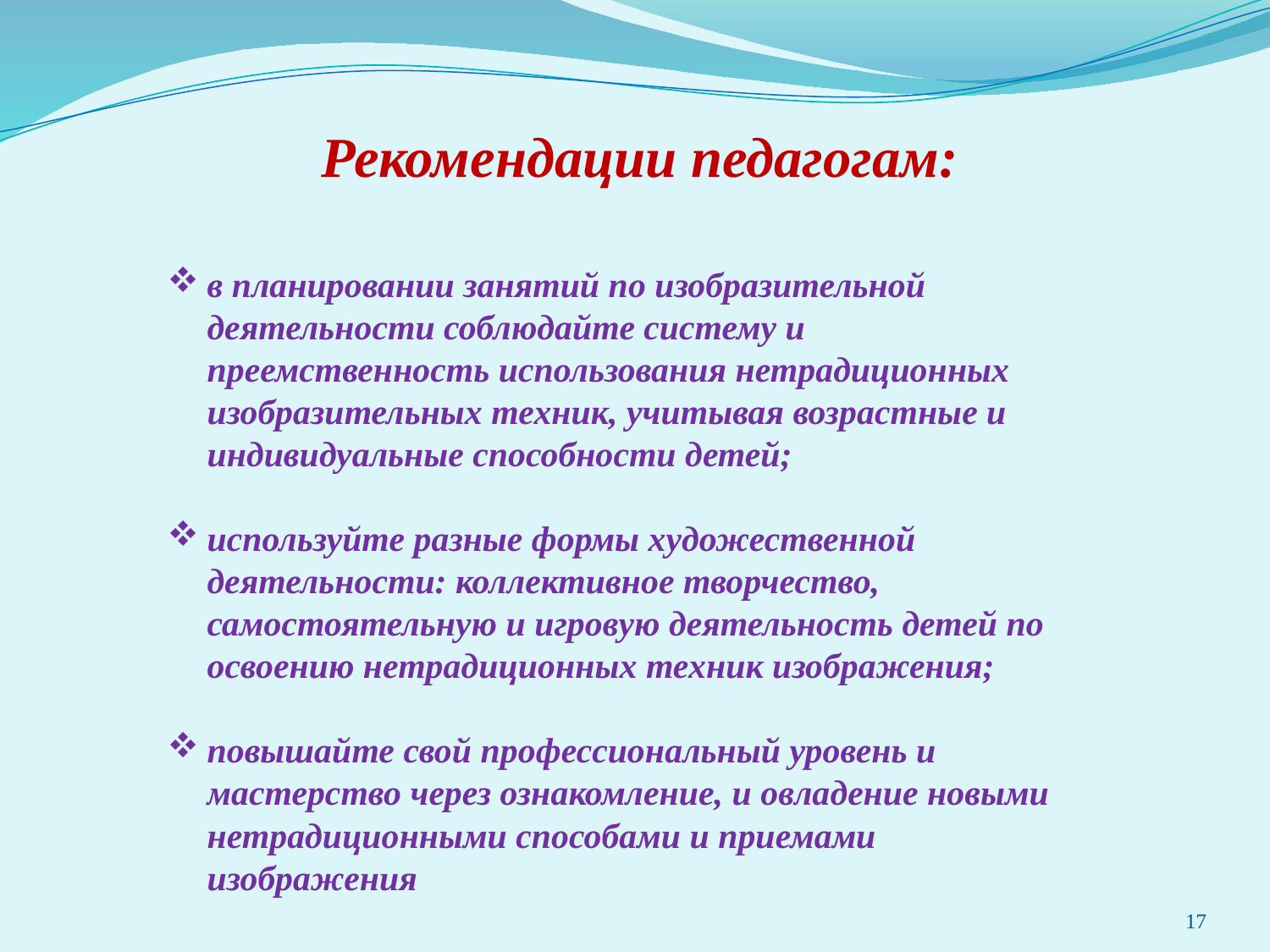

# Рекомендации педагогам:
в планировании занятий по изобразительной деятельности соблюдайте систему и преемственность использования нетрадиционных изобразительных техник, учитывая возрастные и индивидуальные способности детей;

используйте разные формы художественной деятельности: коллективное творчество, самостоятельную и игровую деятельность детей по освоению нетрадиционных техник изображения;

повышайте свой профессиональный уровень и мастерство через ознакомление, и овладение новыми нетрадиционными способами и приемами изображения
17